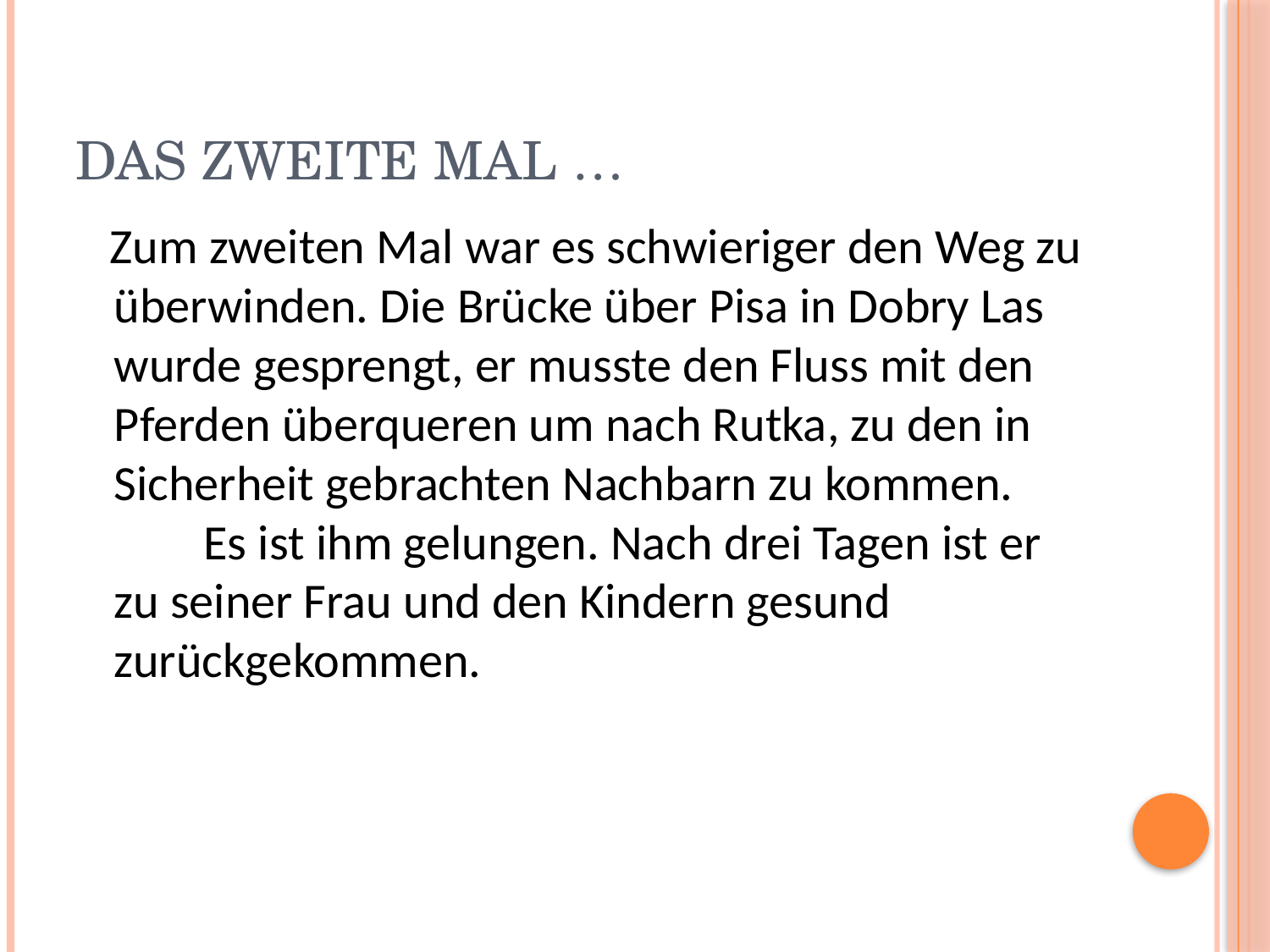

# Das zweite mal …
   Zum zweiten Mal war es schwieriger den Weg zu überwinden. Die Brücke über Pisa in Dobry Las wurde gesprengt, er musste den Fluss mit den Pferden überqueren um nach Rutka, zu den in Sicherheit gebrachten Nachbarn zu kommen.               Es ist ihm gelungen. Nach drei Tagen ist er zu seiner Frau und den Kindern gesund zurückgekommen.